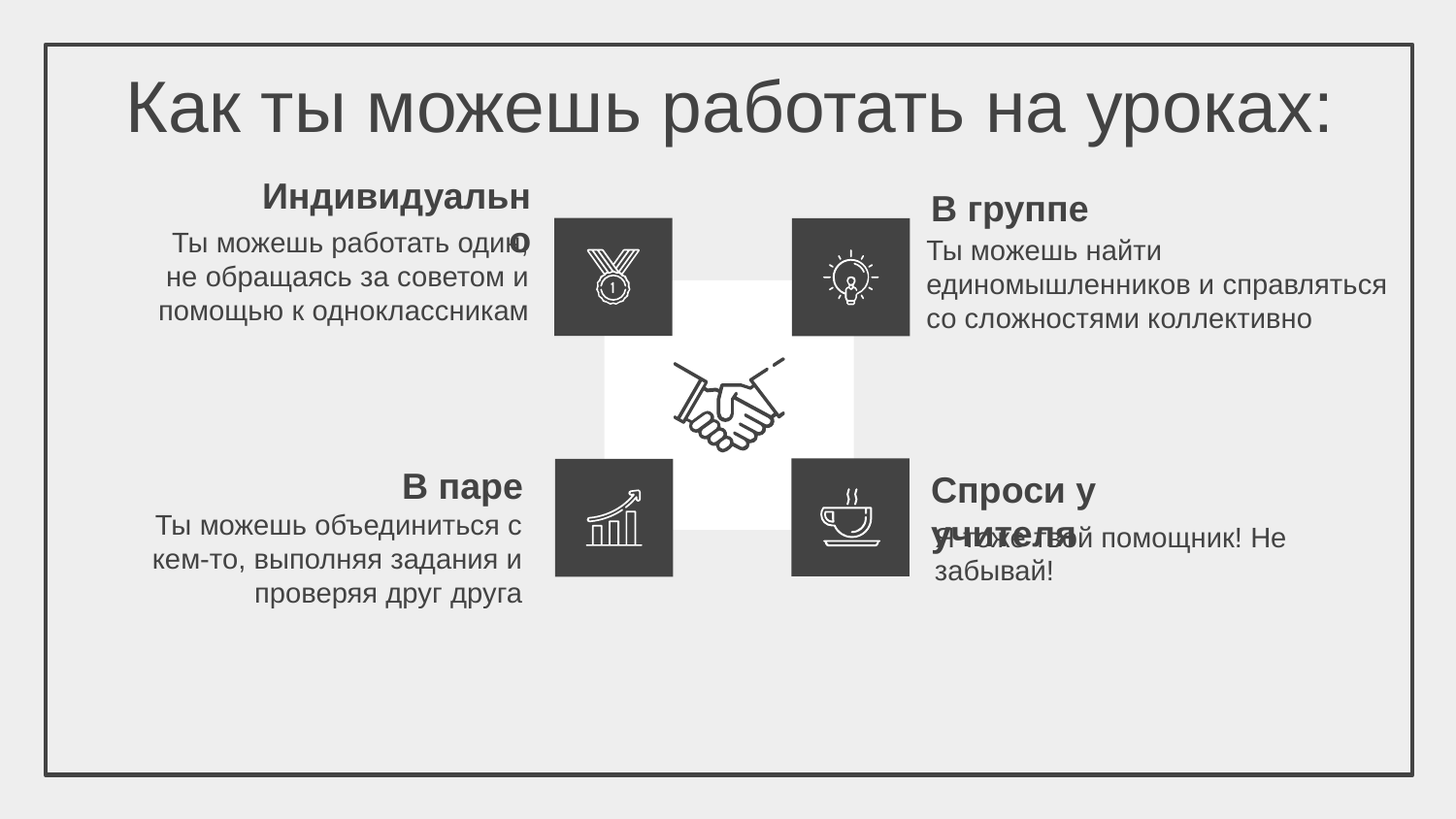

# Как ты можешь работать на уроках:
Индивидуально
В группе
Ты можешь работать один, не обращаясь за советом и помощью к одноклассникам

Ты можешь найти единомышленников и справляться со сложностями коллективно

В паре
Спроси у учителя

Ты можешь объединиться с кем-то, выполняя задания и проверяя друг друга
Я тоже твой помощник! Не забывай!